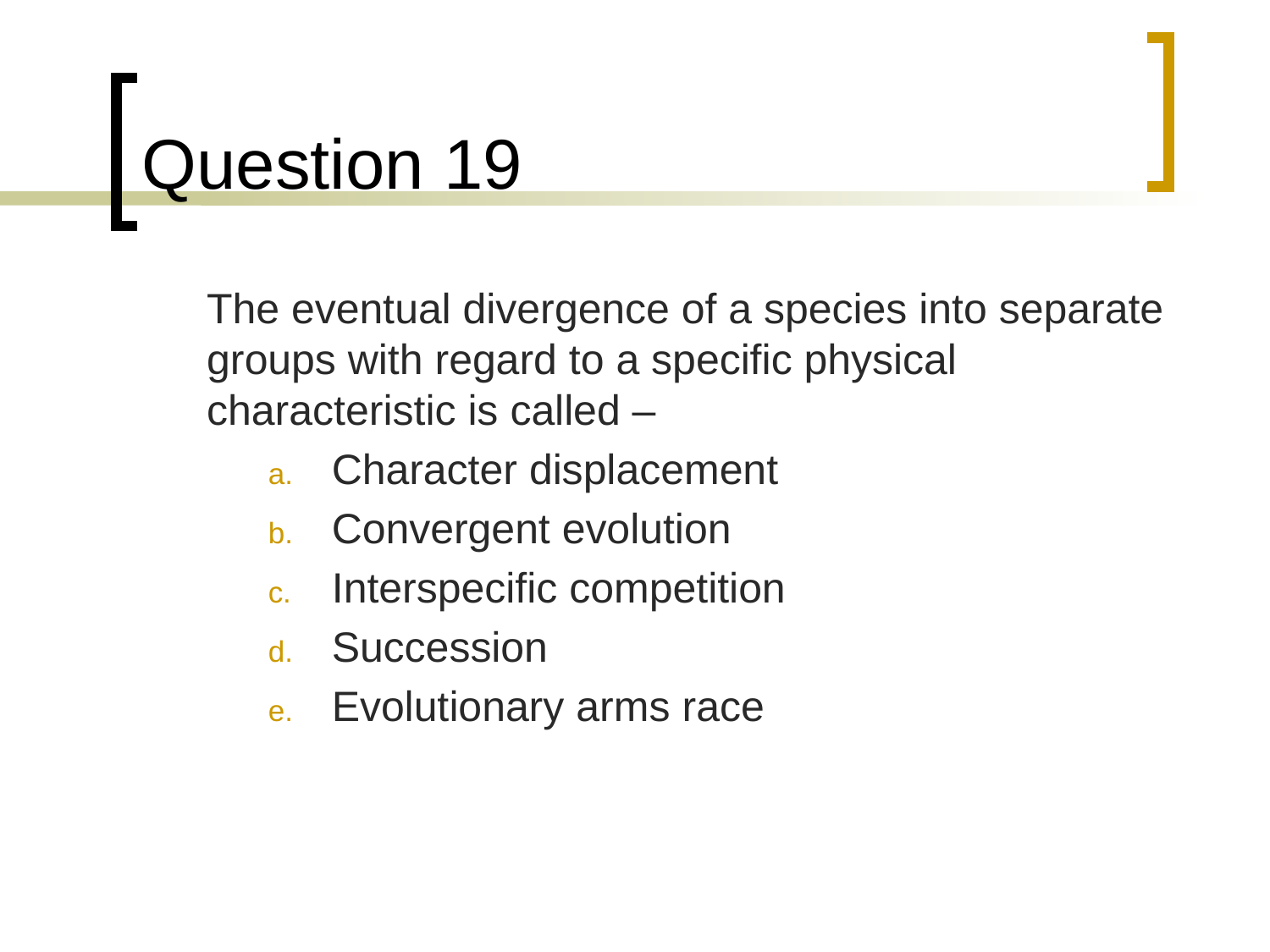

# Question 19
	The eventual divergence of a species into separate groups with regard to a specific physical characteristic is called –
Character displacement
Convergent evolution
Interspecific competition
Succession
Evolutionary arms race